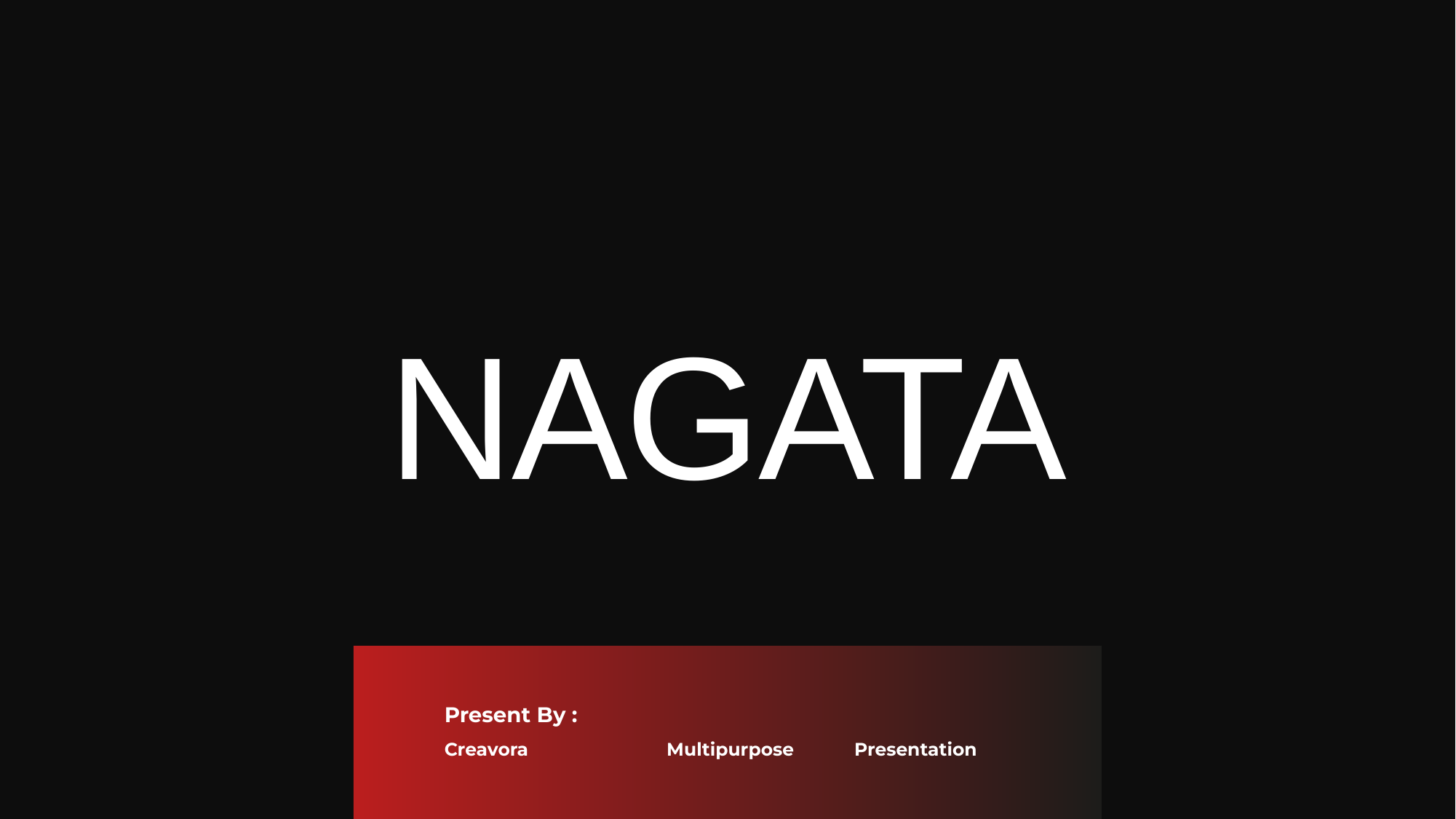

NAGATA

Present By :
Presentation
Creavora
Multipurpose